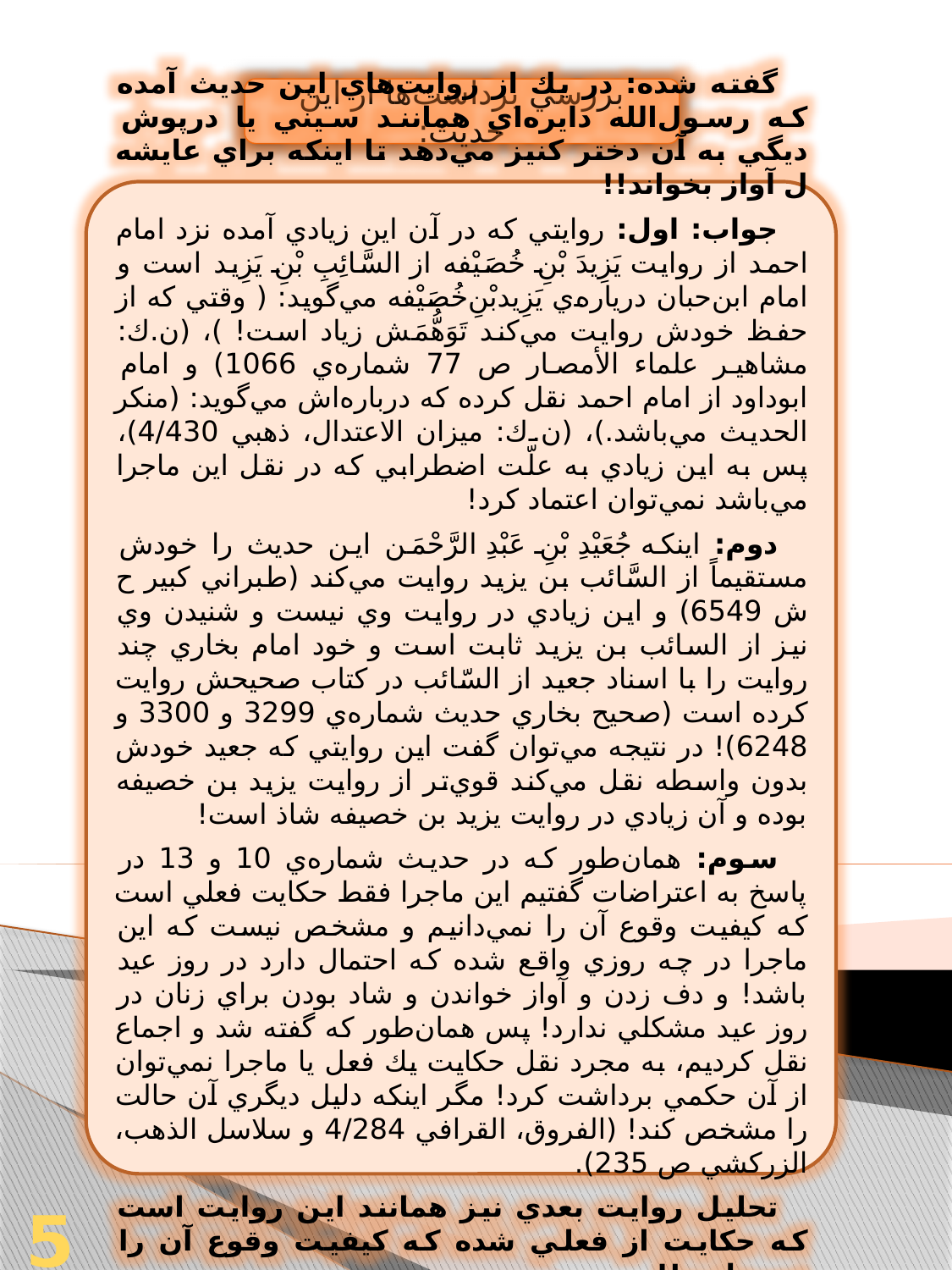

بررسي برداشت‌ها از اين حديث:
گفته شده: در يك از روايت‌هاي اين حديث آمده كه رسول‌الله دايره‌اي همانند سيني يا درپوش ديگي به آن دختر كنيز مي‌دهد تا اينكه براي عايشه ل آواز بخواند!!
جواب: اول: روايتي كه در آن اين زيادي آمده نزد امام احمد از روايت يَزِيدَ بْنِ خُصَيْفه از السَّائِبِ بْنِ يَزِيد است و امام ابن‌حبان درياره‌ي يَزِيد‌بْنِ‌خُصَيْفه مي‌گويد: ( وقتي كه از حفظ خودش روايت مي‌كند تَوَهُّمَش زياد است! )، (ن.ك: مشاهير علماء الأمصار ص 77 شماره‌ي 1066) و امام ابوداود از امام احمد نقل كرده كه درباره‌اش مي‌گويد: (منكر الحديث مي‌باشد.)، (ن.ك: ميزان الاعتدال، ذهبي 4/430)، پس به اين زيادي به علّت اضطرابي كه در نقل اين ماجرا مي‌باشد نمي‌توان اعتماد كرد!
دوم: اينكه جُعَيْدِ بْنِ عَبْدِ الرَّحْمَن اين حديث را خودش مستقيماً از السَّائب بن يزيد روايت مي‌كند (طبراني كبير ح ش 6549) و اين زيادي در روايت وي نيست و شنيدن وي نيز از السائب بن يزيد ثابت است و خود امام بخاري چند روايت را با اسناد جعيد از السّائب در كتاب صحيحش روايت كرده است (صحيح بخاري حديث‌ شماره‌ي 3299 و 3300 و 6248)! در نتيجه مي‌توان گفت اين روايتي كه جعيد خودش بدون واسطه نقل مي‌كند قوي‌تر از روايت يزيد بن خصيفه بوده و آن زيادي در روايت يزيد بن خصيفه شاذ است!
سوم: همان‌طور كه در حديث شماره‌ي 10 و 13 در پاسخ به اعتراضات گفتيم اين ماجرا فقط حكايت فعلي است كه كيفيت وقوع آن‌ را نمي‌دانيم و مشخص نيست كه اين ماجرا در چه روزي واقع شده كه احتمال دارد در روز عيد باشد! و دف زدن و آواز خواندن و شاد بودن براي زنان در روز عيد مشكلي ندارد! پس همان‌طور كه گفته شد و اجماع نقل كرديم، به مجرد نقل حكايت يك فعل يا ماجرا نمي‌توان از آن حكمي برداشت كرد! مگر اينكه دليل ديگري آن حالت را مشخص كند! (الفروق، القرافي 4/284 و سلاسل الذهب، الزركشي ص 235).
تحليل روايت بعدي نيز همانند اين روايت است كه حكايت از فعلي شده كه كيفيت وقوع آن را نمي‌دانيم!!
53